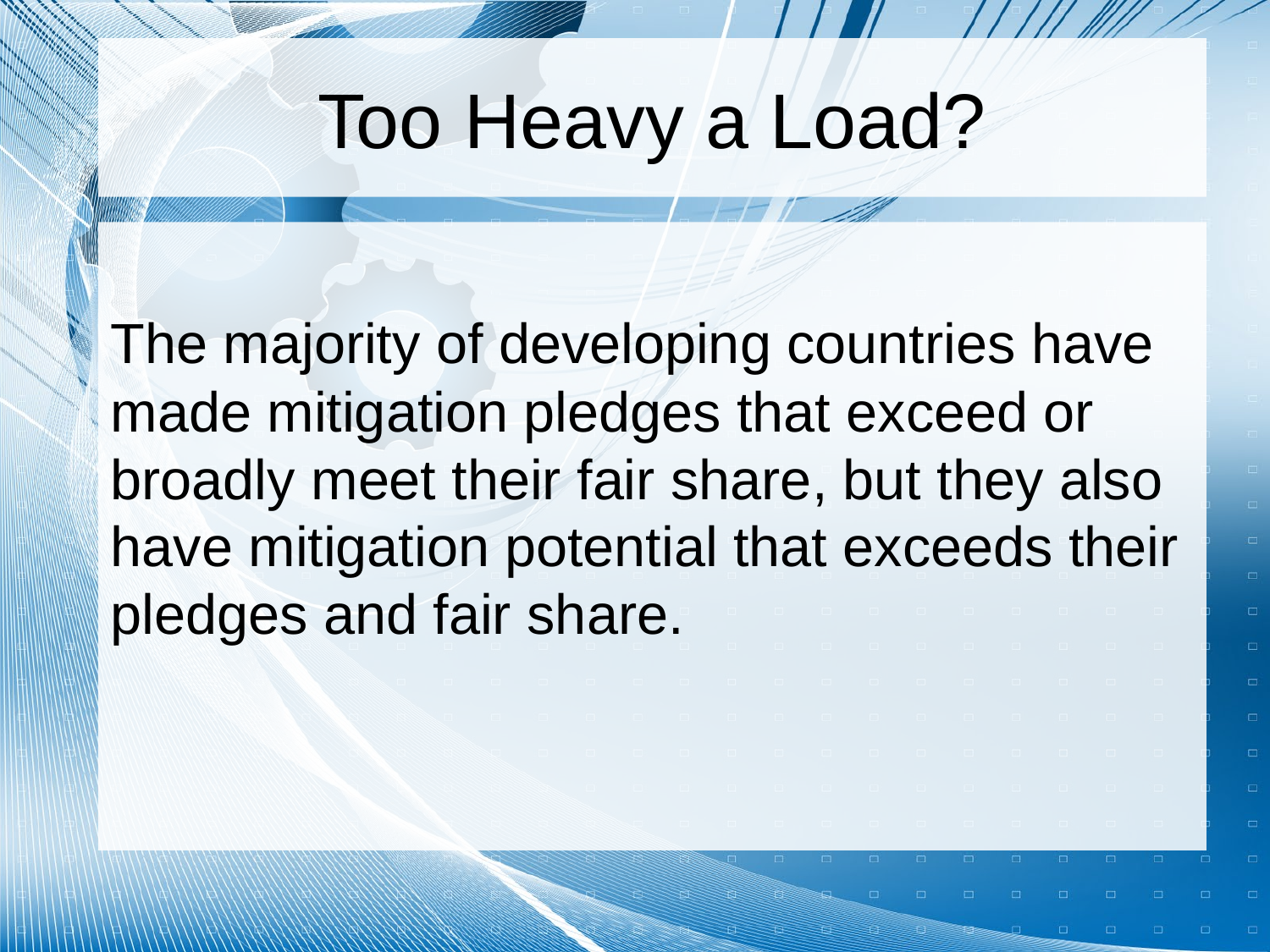

# Too Heavy a Load?

The majority of developing countries have made mitigation pledges that exceed or broadly meet their fair share, but they also have mitigation potential that exceeds their pledges and fair share.